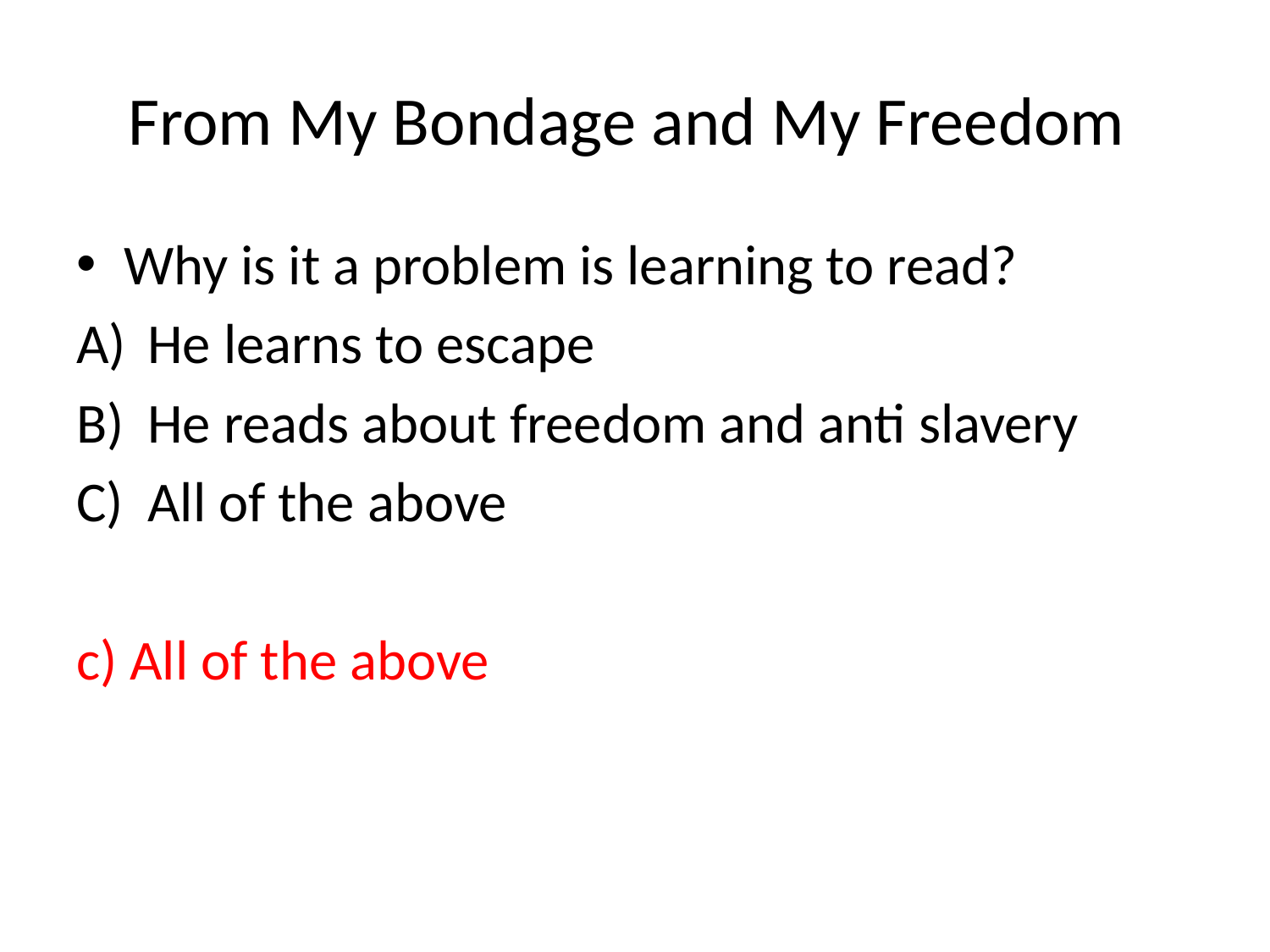

# From My Bondage and My Freedom
Why is it a problem is learning to read?
He learns to escape
He reads about freedom and anti slavery
All of the above

c) All of the above